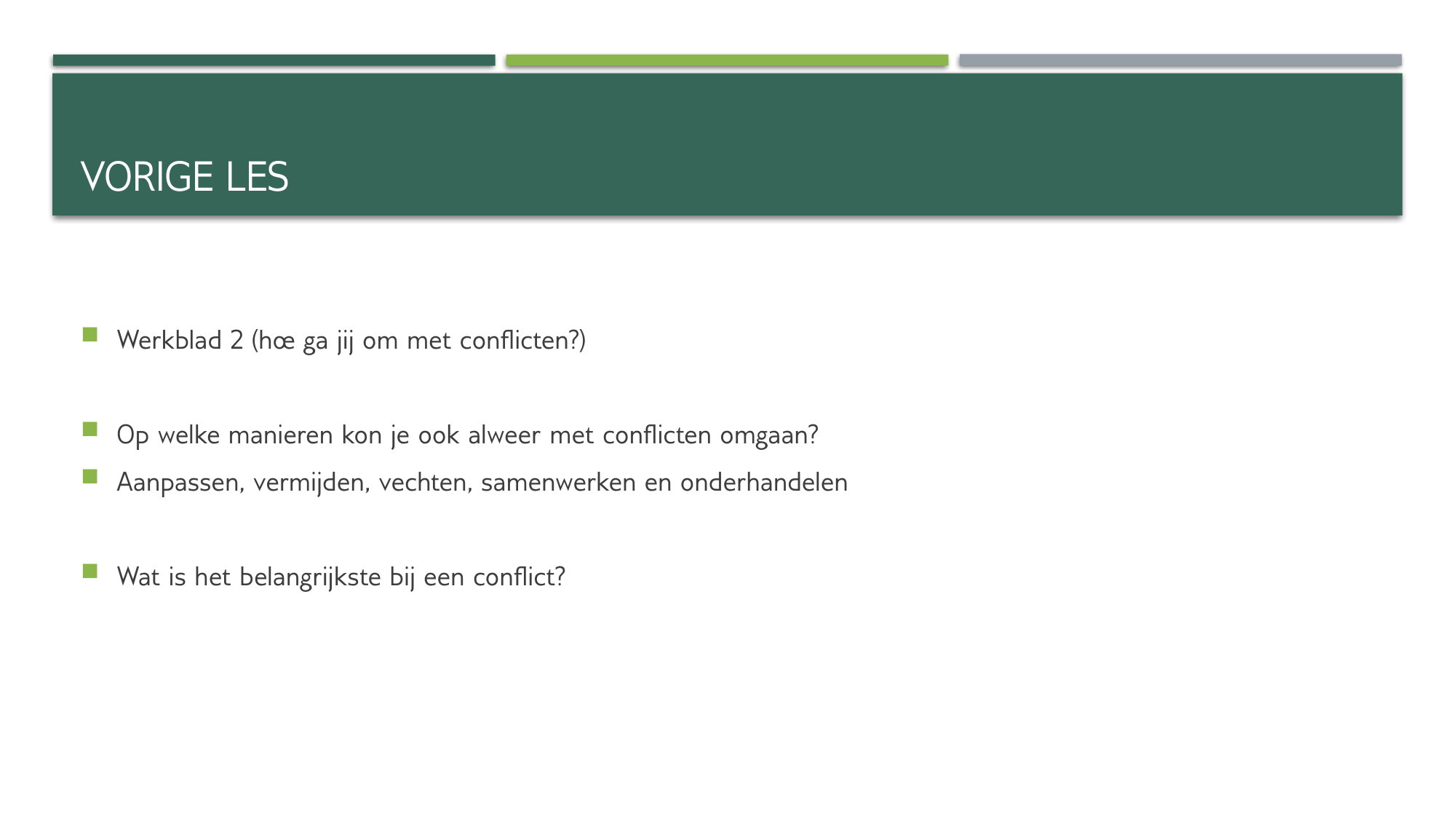

# Vorige les
Werkblad 2 (hoe ga jij om met conflicten?)

Op welke manieren kon je ook alweer met conflicten omgaan?
Aanpassen, vermijden, vechten, samenwerken en onderhandelen

Wat is het belangrijkste bij een conflict?